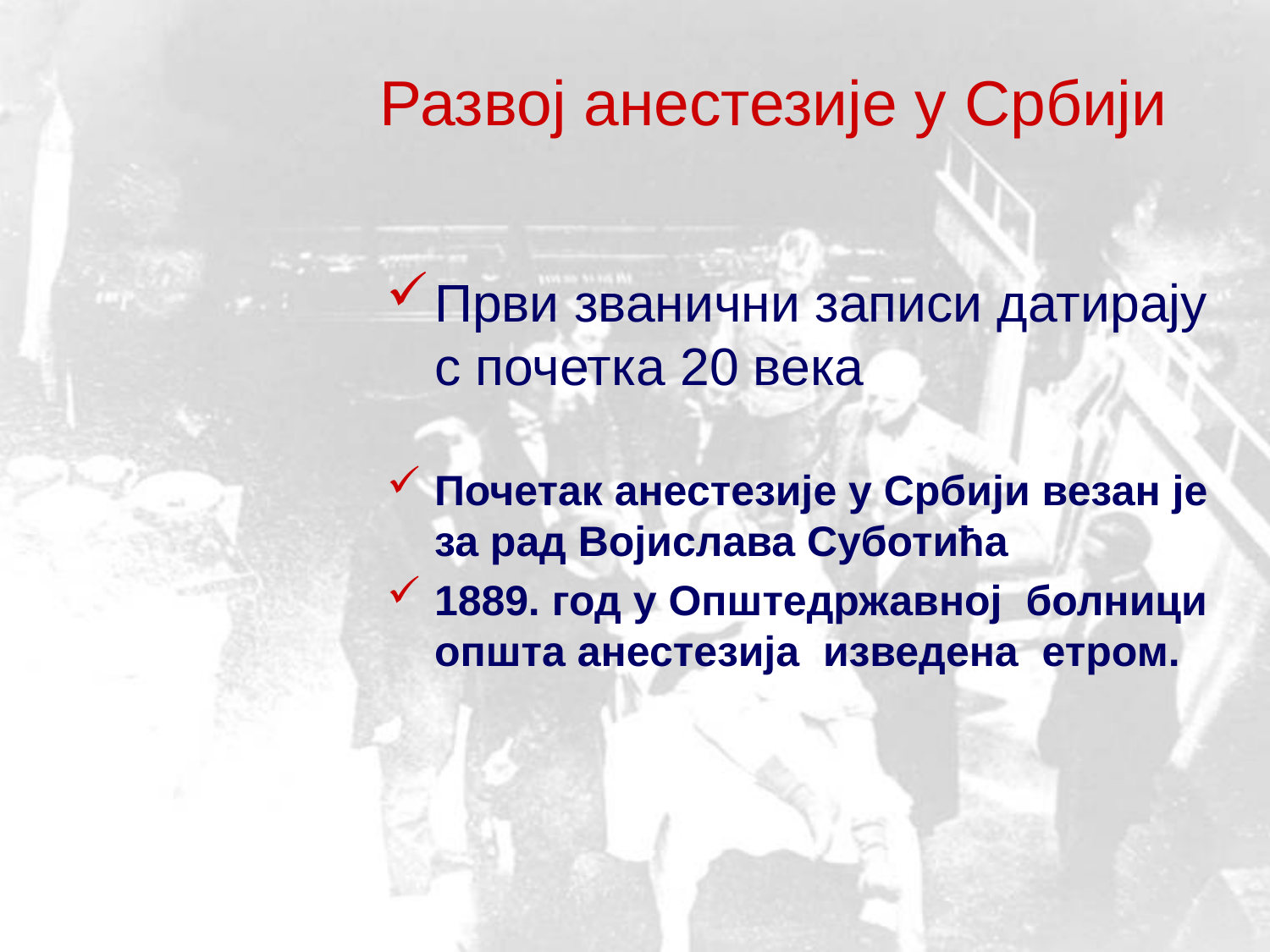

Развој анестезије у Србији

Први званични записи датирају с почетка 20 века

Почетак анестезије у Србији везан је за рад Војислава Суботића
1889. год у Општедржавној  болници општа анестезија  изведена  етром.